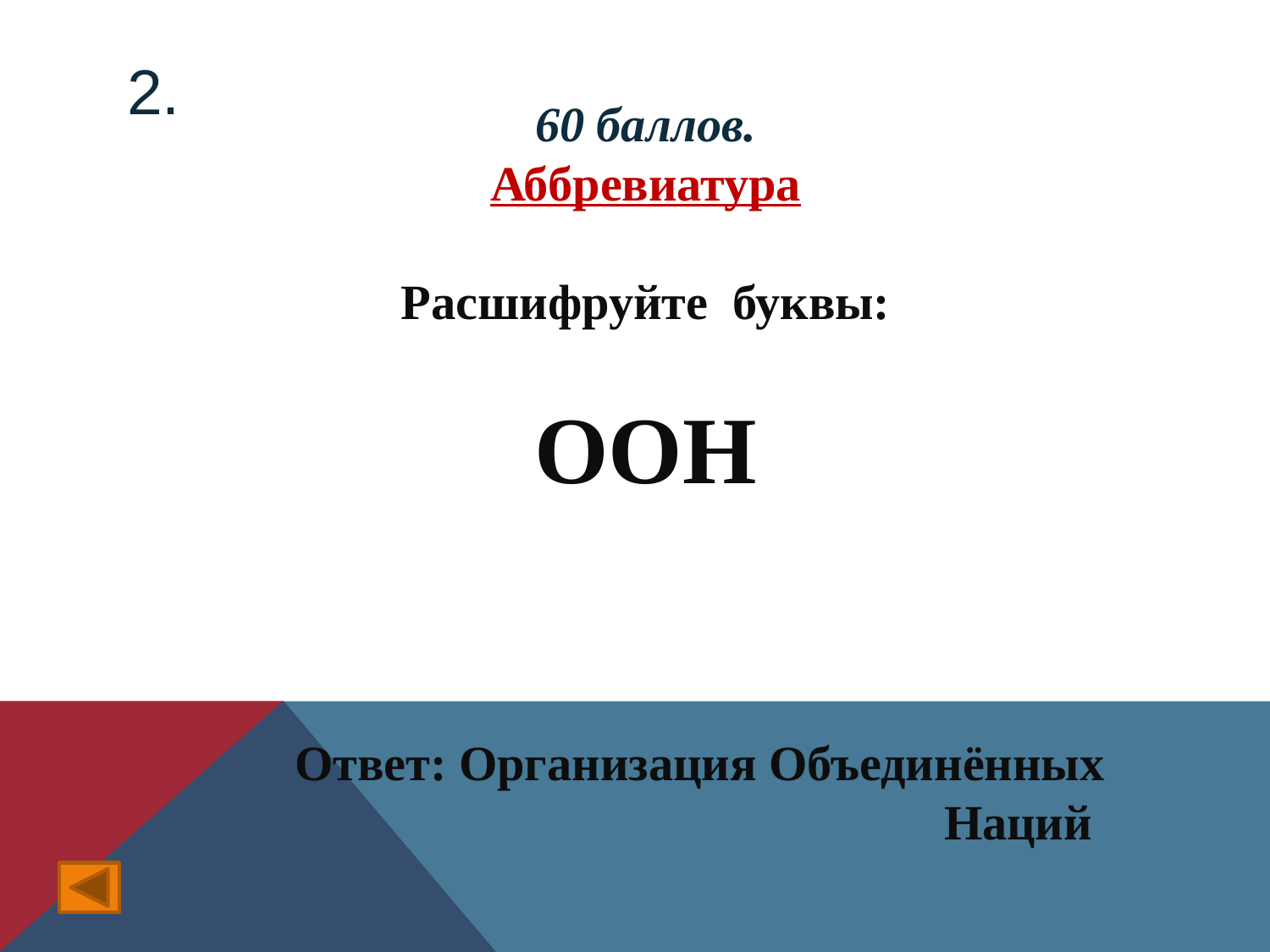

# 2.
60 баллов.
Аббревиатура

Расшифруйте  буквы:

ООН

Ответ: Организация Объединённых Наций